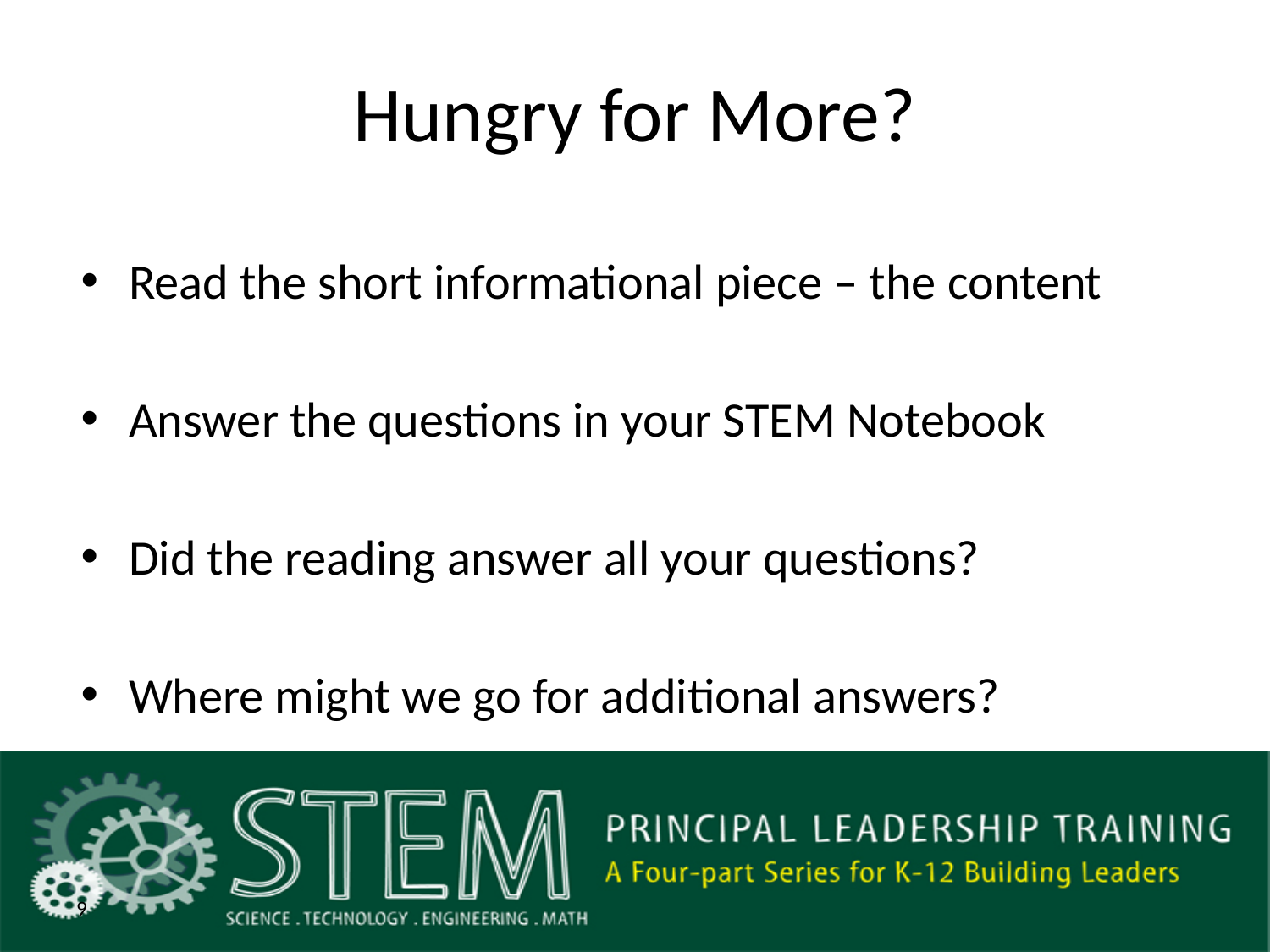

# Hungry for More?
Read the short informational piece – the content

Answer the questions in your STEM Notebook

Did the reading answer all your questions?

Where might we go for additional answers?

9